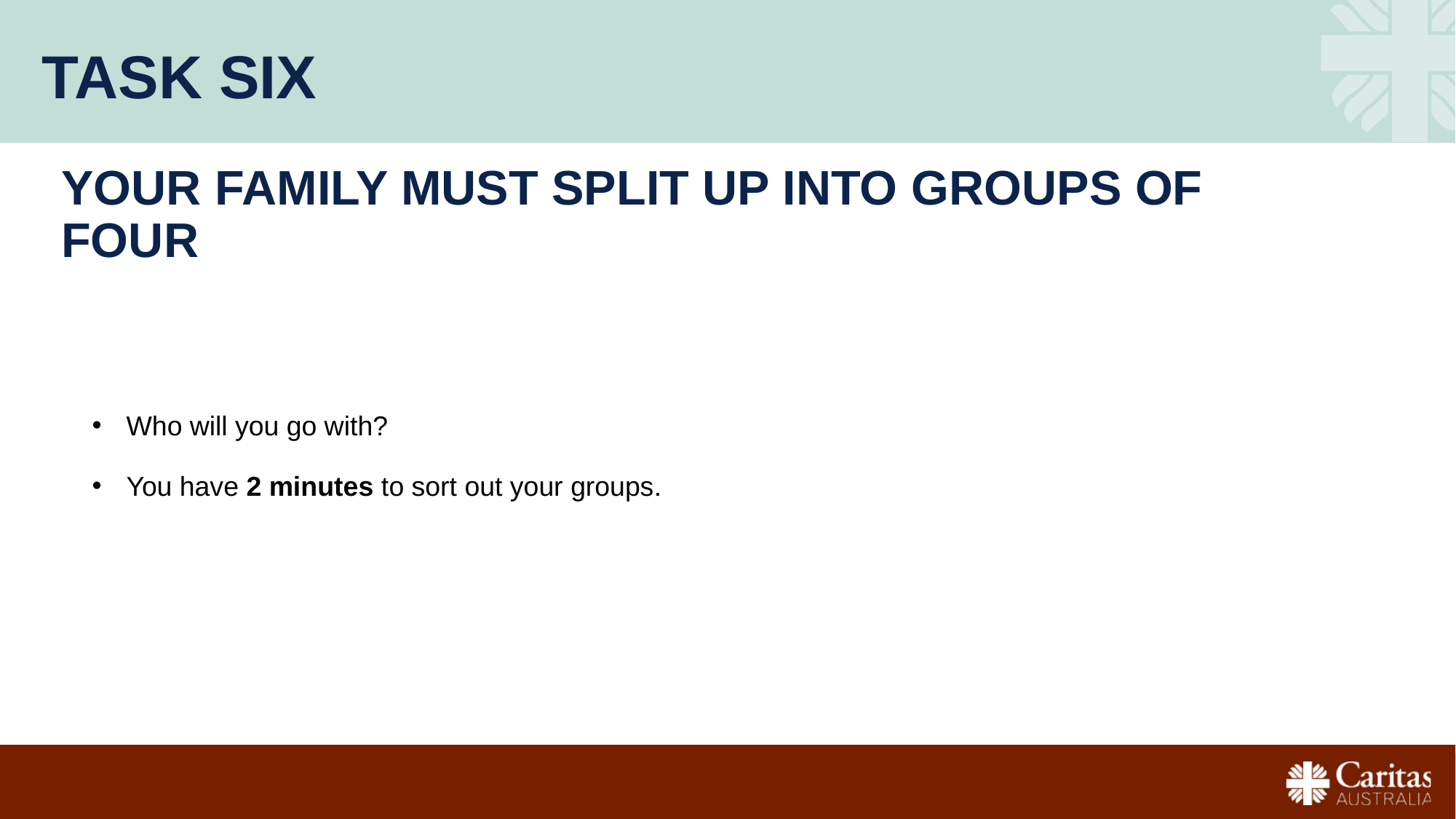

# Task SIX
Your family must split up into groups of four
Who will you go with?
You have 2 minutes to sort out your groups.